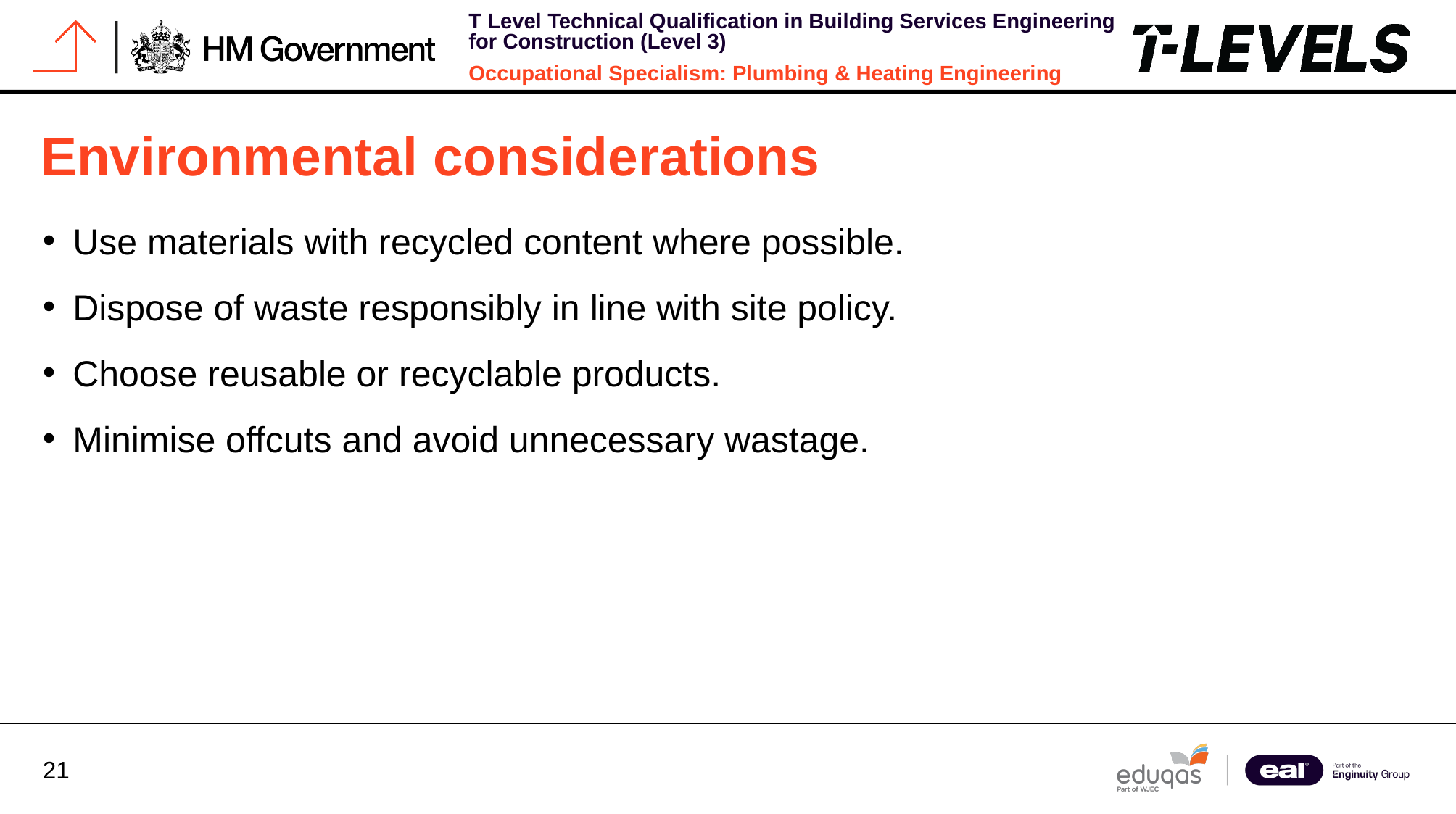

# Environmental considerations
Use materials with recycled content where possible.
Dispose of waste responsibly in line with site policy.
Choose reusable or recyclable products.
Minimise offcuts and avoid unnecessary wastage.